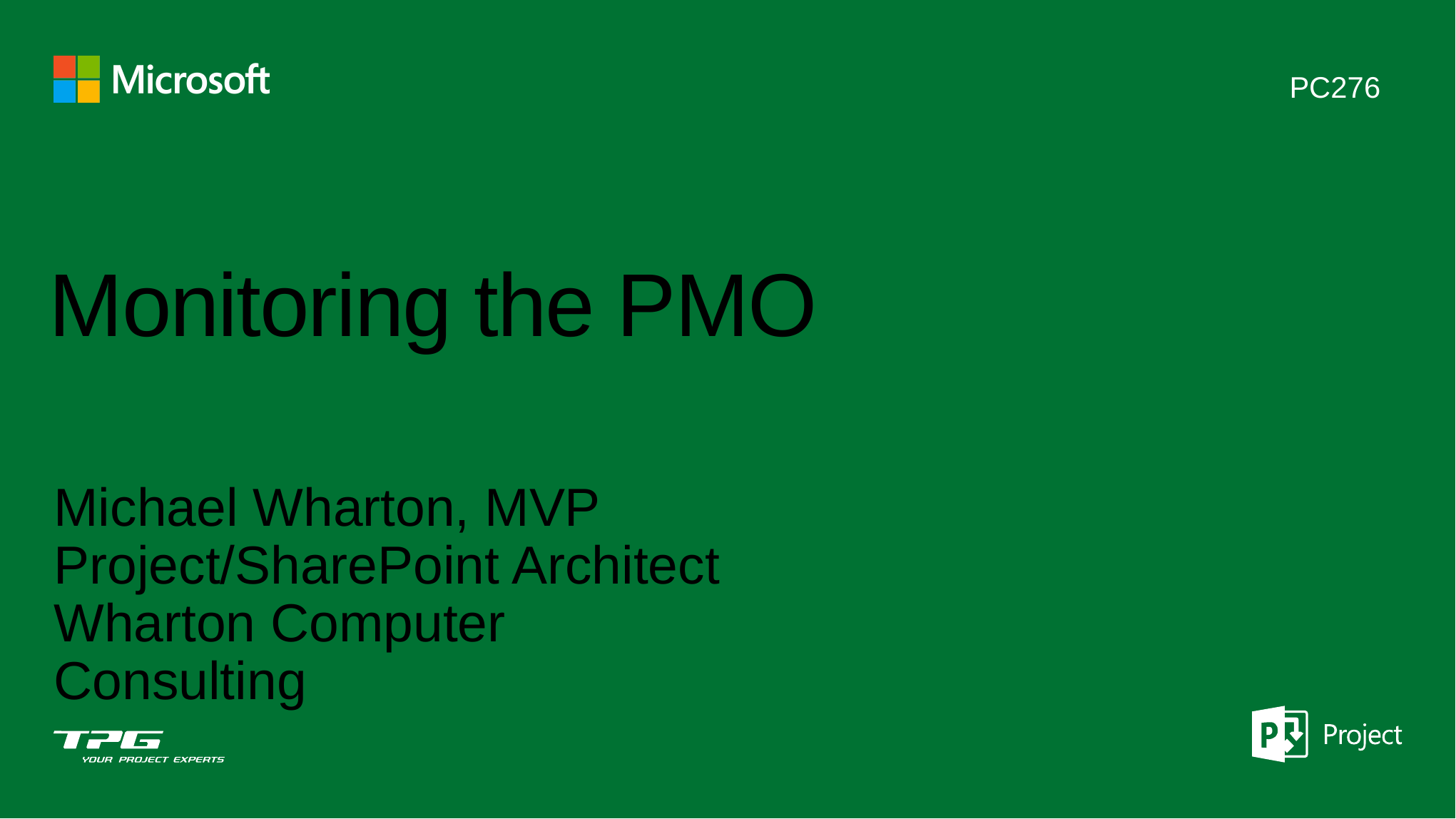

PC276
# Monitoring the PMO
Michael Wharton, MVP
Project/SharePoint Architect
Wharton Computer Consulting